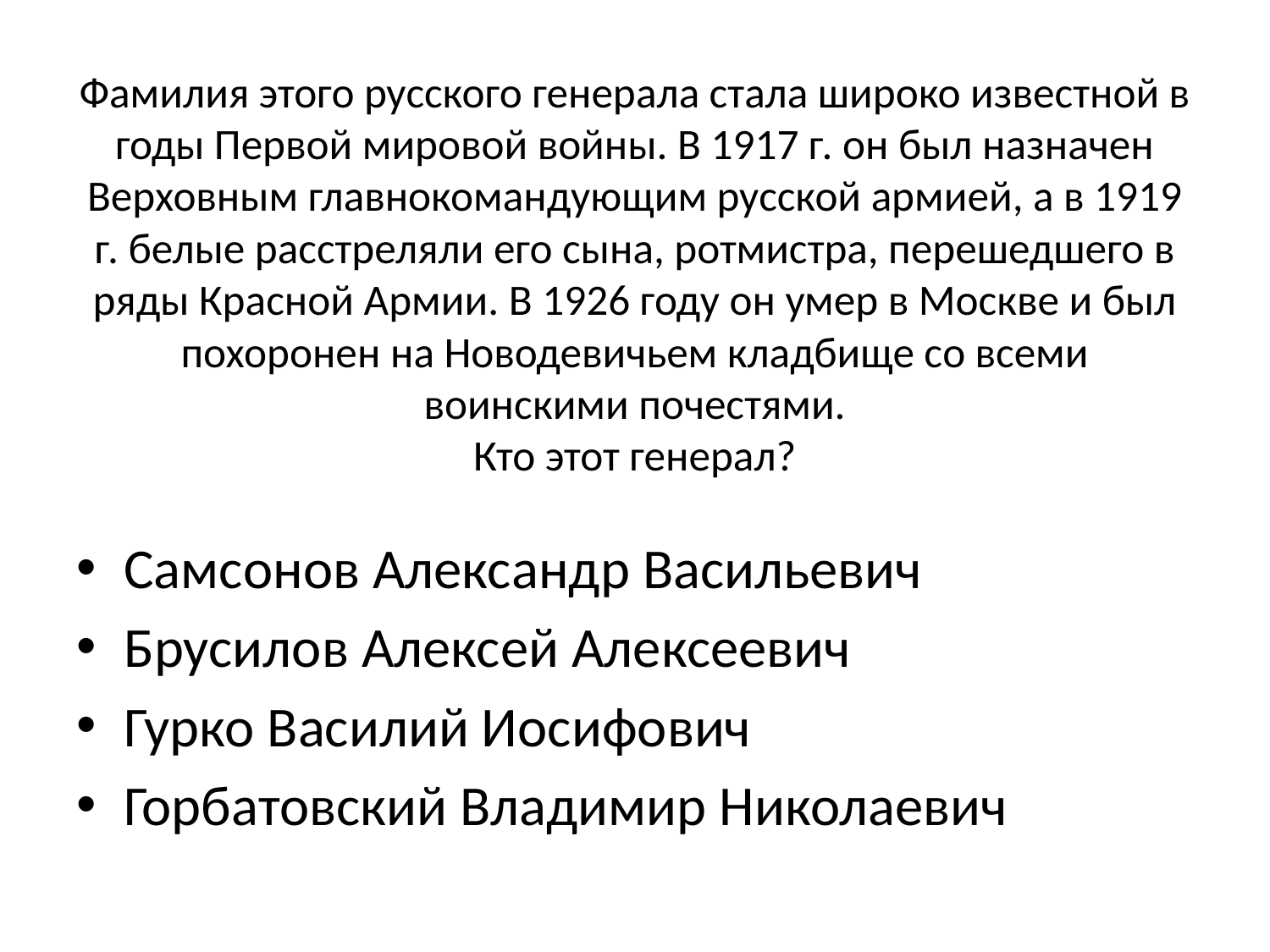

# Фамилия этого русского генерала стала широко известной в годы Первой мировой войны. В 1917 г. он был назначен Верховным главнокомандующим русской армией, а в 1919 г. белые расстреляли его сына, ротмистра, перешедшего в ряды Красной Армии. В 1926 году он умер в Москве и был похоронен на Новодевичьем кладбище со всеми воинскими почестями. Кто этот генерал?
Самсонов Александр Васильевич
Брусилов Алексей Алексеевич
Гурко Василий Иосифович
Горбатовский Владимир Николаевич